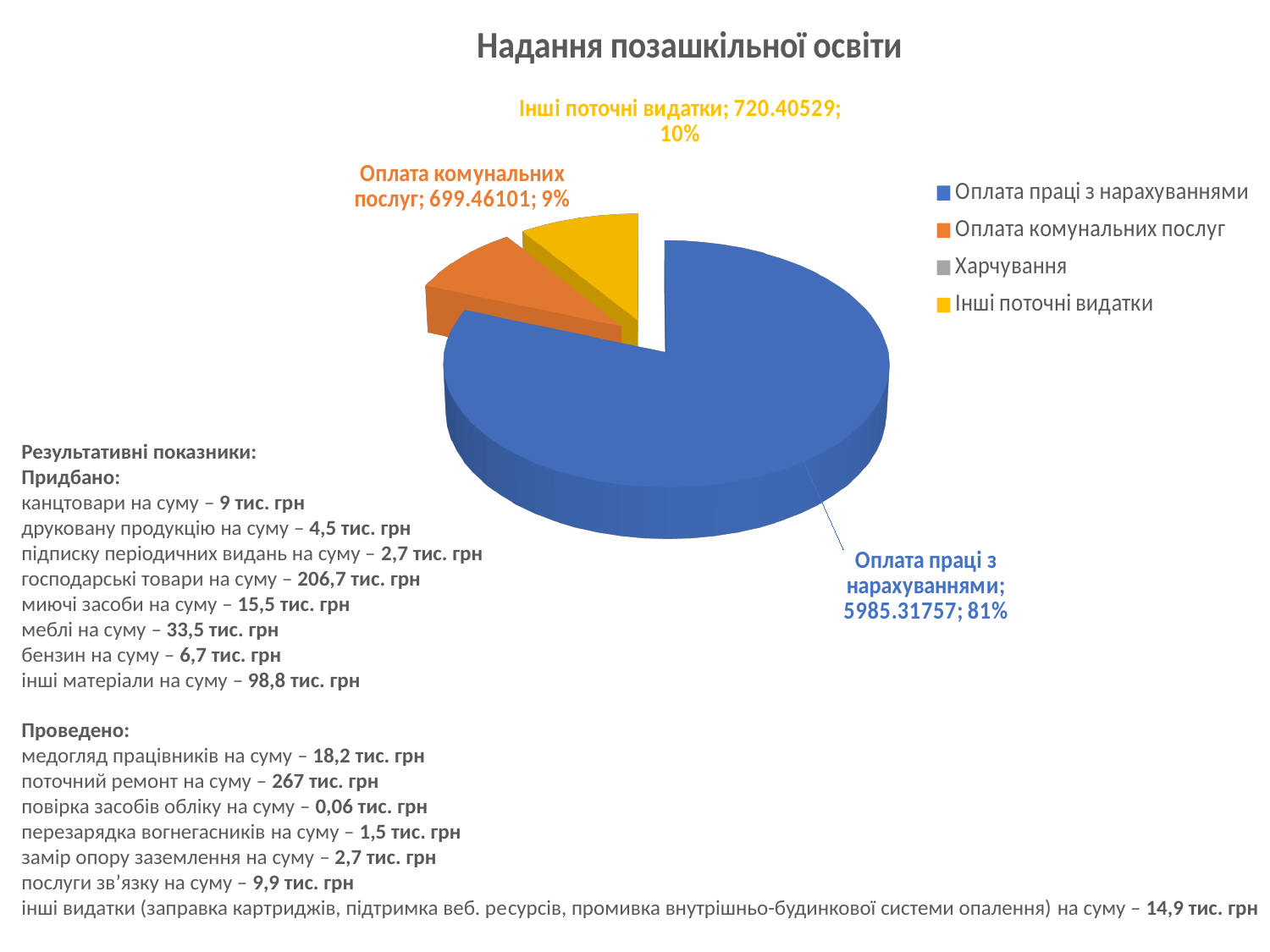

[unsupported chart]

Результативні показники:
Придбано:
канцтовари на суму – 9 тис. грн
друковану продукцію на суму – 4,5 тис. грн
підписку періодичних видань на суму – 2,7 тис. грн
господарські товари на суму – 206,7 тис. грн
миючі засоби на суму – 15,5 тис. грн
меблі на суму – 33,5 тис. грн
бензин на суму – 6,7 тис. грн
інші матеріали на суму – 98,8 тис. грн

Проведено:
медогляд працівників на суму – 18,2 тис. грн
поточний ремонт на суму – 267 тис. грн
повірка засобів обліку на суму – 0,06 тис. грн
перезарядка вогнегасників на суму – 1,5 тис. грн
замір опору заземлення на суму – 2,7 тис. грн
послуги зв’язку на суму – 9,9 тис. грн
інші видатки (заправка картриджів, підтримка веб. реcурсів, промивка внутрішньо-будинкової системи опалення) на суму – 14,9 тис. грн